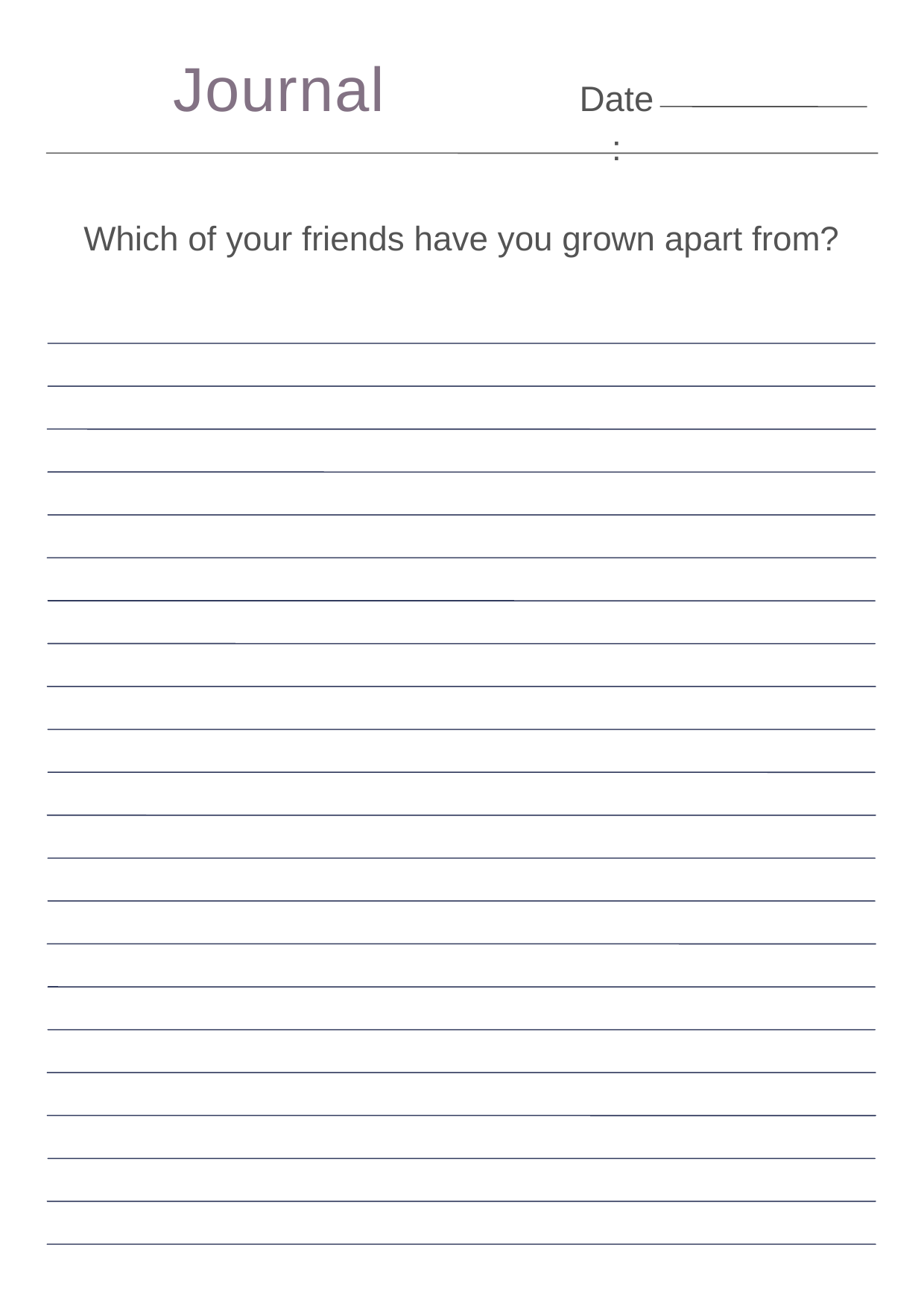

Journal
Date:

Which of your friends have you grown apart from?